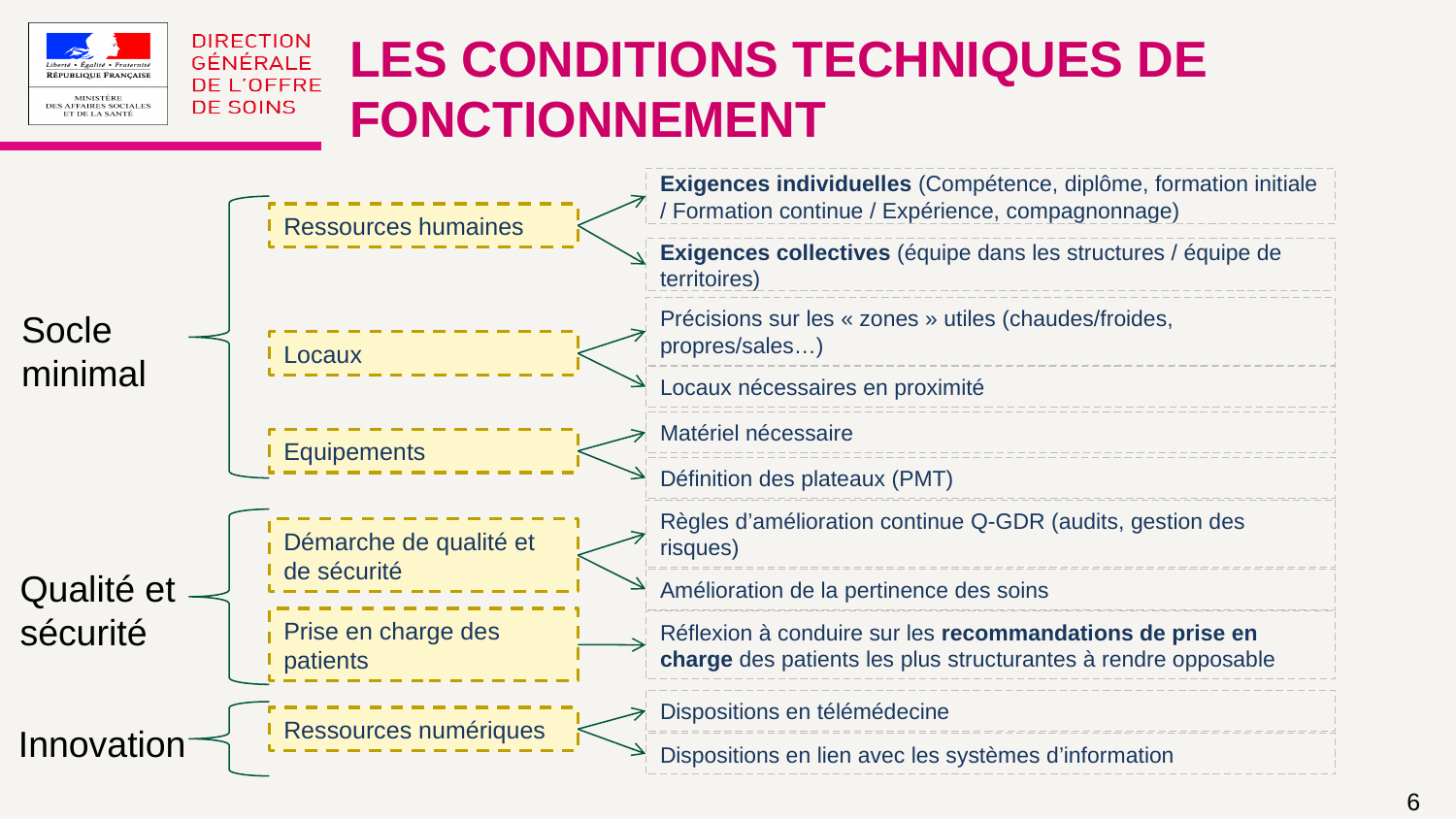

Les conditions techniques de fonctionnement
Exigences individuelles (Compétence, diplôme, formation initiale / Formation continue / Expérience, compagnonnage)

Ressources humaines
Exigences collectives (équipe dans les structures / équipe de territoires)
Précisions sur les « zones » utiles (chaudes/froides, propres/sales…)
Socle minimal
Locaux
Locaux nécessaires en proximité
Matériel nécessaire
Equipements
Définition des plateaux (PMT)
Règles d’amélioration continue Q-GDR (audits, gestion des risques)

Démarche de qualité et de sécurité
Qualité et sécurité
Amélioration de la pertinence des soins
Prise en charge des patients
Réflexion à conduire sur les recommandations de prise en charge des patients les plus structurantes à rendre opposable
Dispositions en télémédecine

Ressources numériques
Innovation
Dispositions en lien avec les systèmes d’information
6